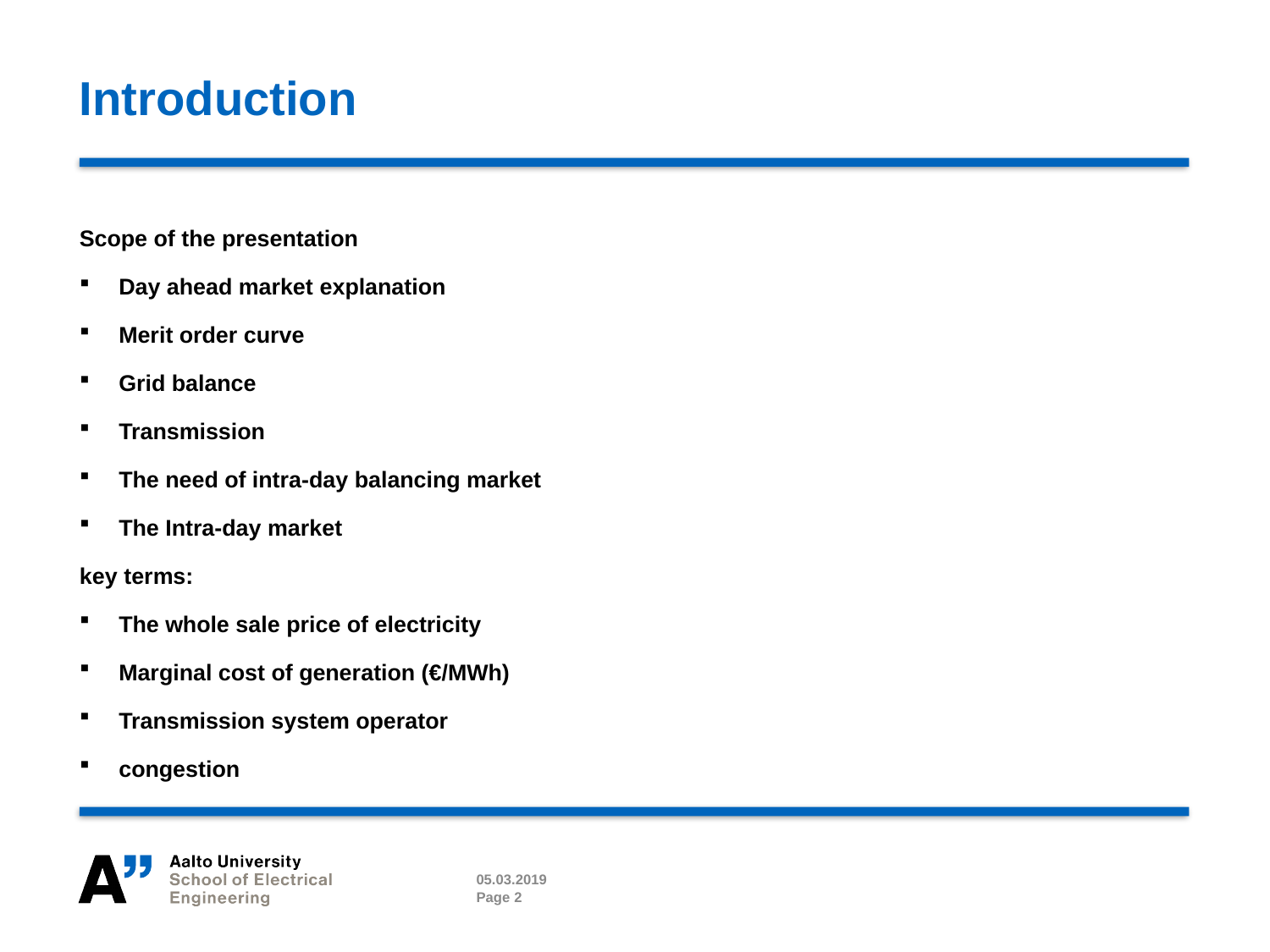

# Introduction
Scope of the presentation
Day ahead market explanation
Merit order curve
Grid balance
Transmission
The need of intra-day balancing market
The Intra-day market
key terms:
The whole sale price of electricity
Marginal cost of generation (€/MWh)
Transmission system operator
congestion

05.03.2019
Page 2